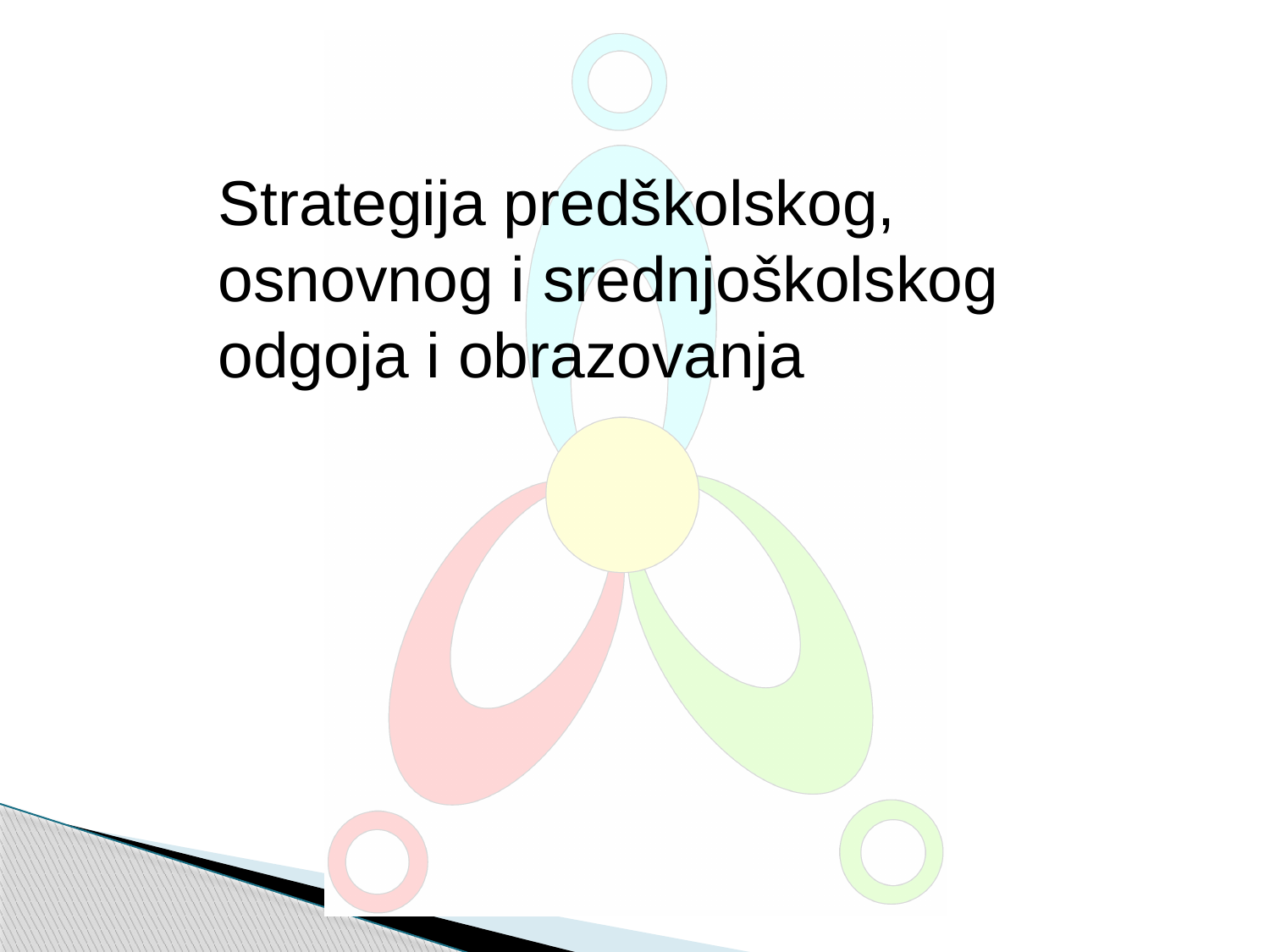

Strategija predškolskog, osnovnog i srednjoškolskog odgoja i obrazovanja